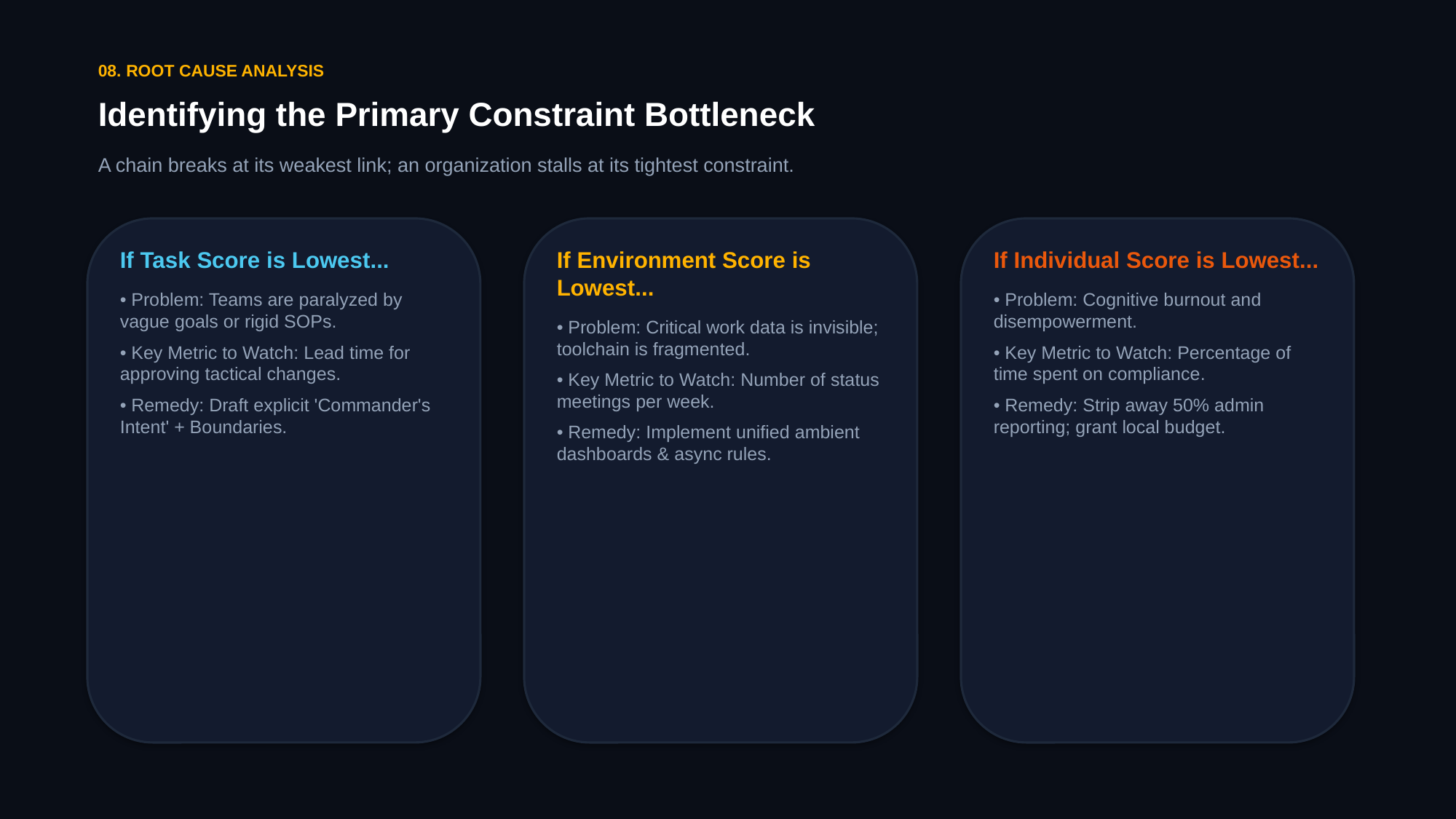

08. ROOT CAUSE ANALYSIS
Identifying the Primary Constraint Bottleneck
A chain breaks at its weakest link; an organization stalls at its tightest constraint.

If Task Score is Lowest...
• Problem: Teams are paralyzed by vague goals or rigid SOPs.
• Key Metric to Watch: Lead time for approving tactical changes.
• Remedy: Draft explicit 'Commander's Intent' + Boundaries.
If Environment Score is Lowest...
• Problem: Critical work data is invisible; toolchain is fragmented.
• Key Metric to Watch: Number of status meetings per week.
• Remedy: Implement unified ambient dashboards & async rules.
If Individual Score is Lowest...
• Problem: Cognitive burnout and disempowerment.
• Key Metric to Watch: Percentage of time spent on compliance.
• Remedy: Strip away 50% admin reporting; grant local budget.